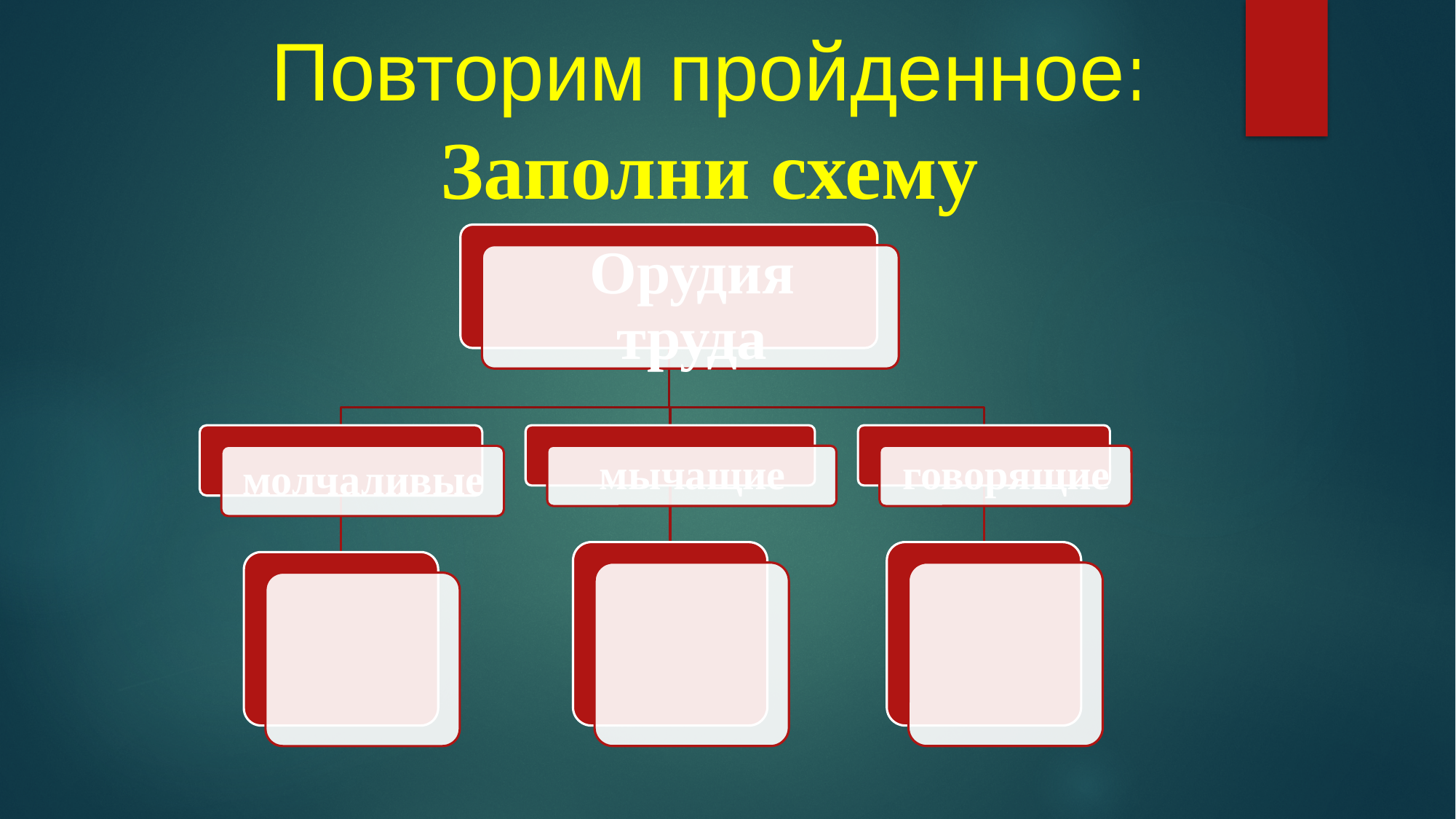

# Повторим пройденное: Заполни схему
Орудия труда
молчаливые

мычащие

говорящие